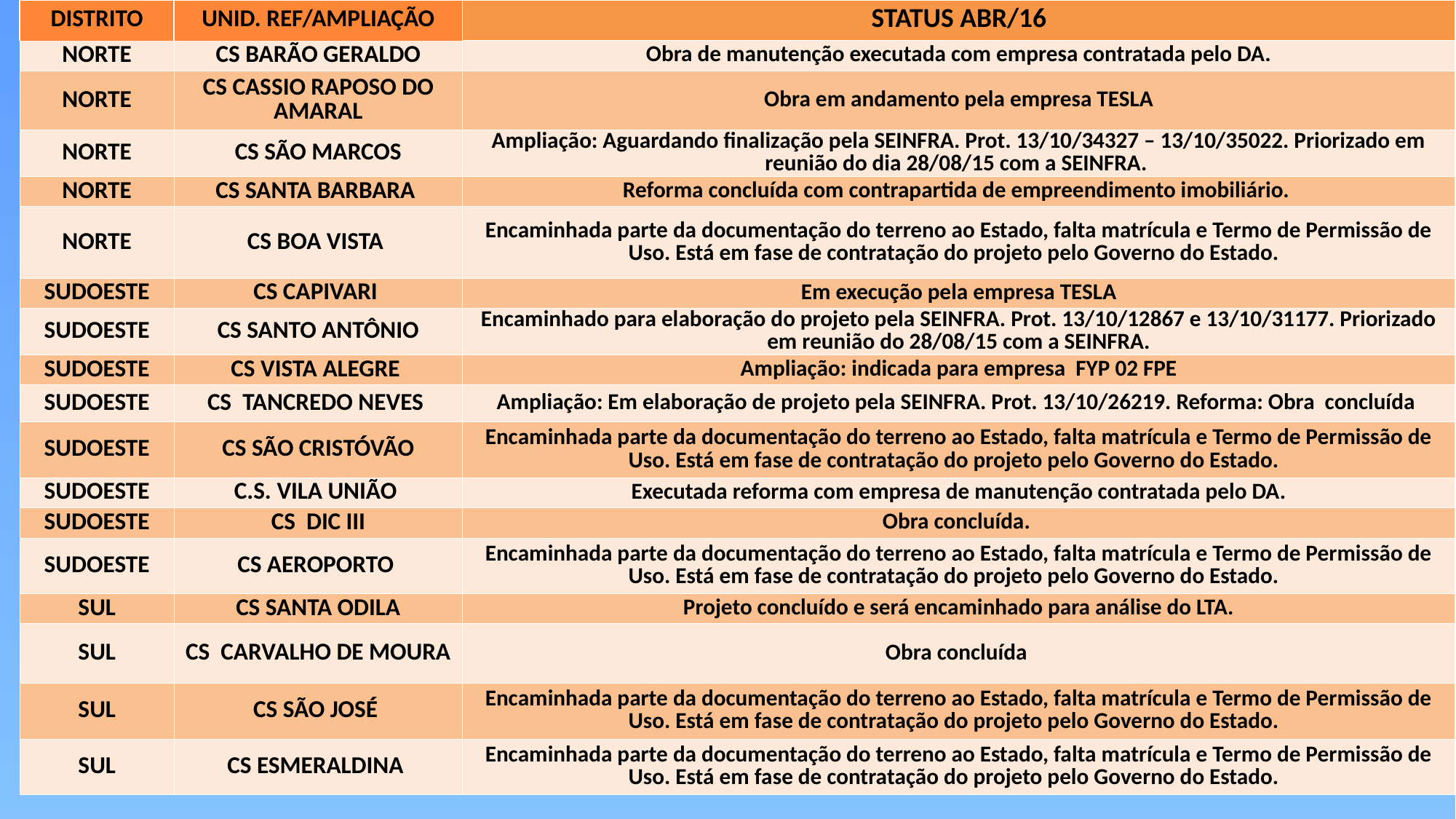

| DISTRITO | UNID. REF/AMPLIAÇÃO | STATUS ABR/16 |
| --- | --- | --- |
| NORTE | CS BARÃO GERALDO | Obra de manutenção executada com empresa contratada pelo DA. |
| NORTE | CS CASSIO RAPOSO DO AMARAL | Obra em andamento pela empresa TESLA |
| NORTE | CS SÃO MARCOS | Ampliação: Aguardando finalização pela SEINFRA. Prot. 13/10/34327 – 13/10/35022. Priorizado em reunião do dia 28/08/15 com a SEINFRA. |
| NORTE | CS SANTA BARBARA | Reforma concluída com contrapartida de empreendimento imobiliário. |
| NORTE | CS BOA VISTA | Encaminhada parte da documentação do terreno ao Estado, falta matrícula e Termo de Permissão de Uso. Está em fase de contratação do projeto pelo Governo do Estado. |
| SUDOESTE | CS CAPIVARI | Em execução pela empresa TESLA |
| SUDOESTE | CS SANTO ANTÔNIO | Encaminhado para elaboração do projeto pela SEINFRA. Prot. 13/10/12867 e 13/10/31177. Priorizado em reunião do 28/08/15 com a SEINFRA. |
| SUDOESTE | CS VISTA ALEGRE | Ampliação: indicada para empresa FYP 02 FPE |
| SUDOESTE | CS TANCREDO NEVES | Ampliação: Em elaboração de projeto pela SEINFRA. Prot. 13/10/26219. Reforma: Obra concluída |
| SUDOESTE | CS SÃO CRISTÓVÃO | Encaminhada parte da documentação do terreno ao Estado, falta matrícula e Termo de Permissão de Uso. Está em fase de contratação do projeto pelo Governo do Estado. |
| SUDOESTE | C.S. VILA UNIÃO | Executada reforma com empresa de manutenção contratada pelo DA. |
| SUDOESTE | CS DIC III | Obra concluída. |
| SUDOESTE | CS AEROPORTO | Encaminhada parte da documentação do terreno ao Estado, falta matrícula e Termo de Permissão de Uso. Está em fase de contratação do projeto pelo Governo do Estado. |
| SUL | CS SANTA ODILA | Projeto concluído e será encaminhado para análise do LTA. |
| SUL | CS CARVALHO DE MOURA | Obra concluída |
| SUL | CS SÃO JOSÉ | Encaminhada parte da documentação do terreno ao Estado, falta matrícula e Termo de Permissão de Uso. Está em fase de contratação do projeto pelo Governo do Estado. |
| SUL | CS ESMERALDINA | Encaminhada parte da documentação do terreno ao Estado, falta matrícula e Termo de Permissão de Uso. Está em fase de contratação do projeto pelo Governo do Estado. |